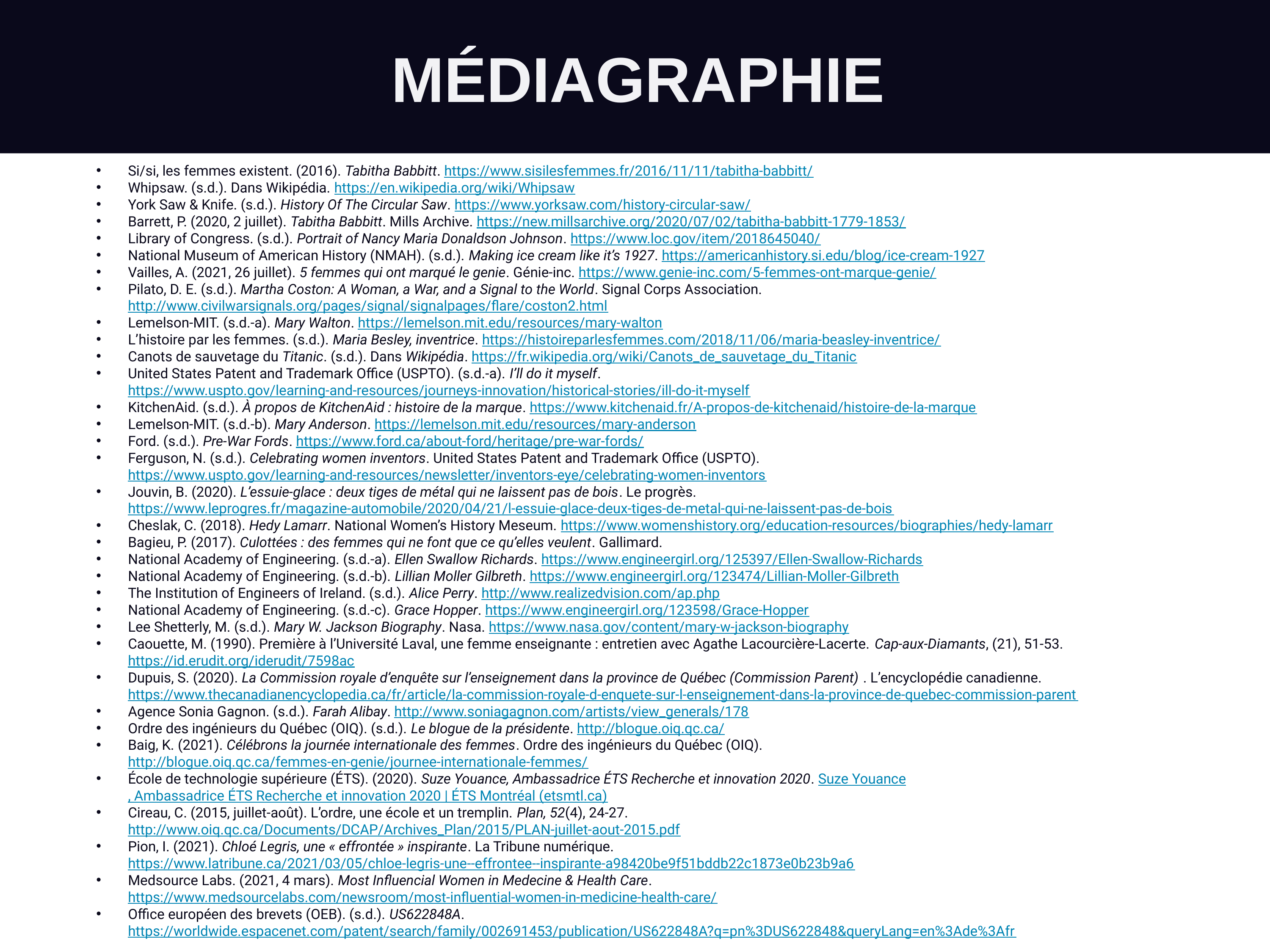

MÉDIAGRAPHIE
Si/si, les femmes existent. (2016). Tabitha Babbitt. https://www.sisilesfemmes.fr/2016/11/11/tabitha-babbitt/
Whipsaw. (s.d.). Dans Wikipédia. https://en.wikipedia.org/wiki/Whipsaw
York Saw & Knife. (s.d.). History Of The Circular Saw. https://www.yorksaw.com/history-circular-saw/
Barrett, P. (2020, 2 juillet). Tabitha Babbitt. Mills Archive. https://new.millsarchive.org/2020/07/02/tabitha-babbitt-1779-1853/
Library of Congress. (s.d.). Portrait of Nancy Maria Donaldson Johnson. https://www.loc.gov/item/2018645040/
National Museum of American History (NMAH). (s.d.). Making ice cream like it’s 1927. https://americanhistory.si.edu/blog/ice-cream-1927
Vailles, A. (2021, 26 juillet). 5 femmes qui ont marqué le genie. Génie-inc. https://www.genie-inc.com/5-femmes-ont-marque-genie/
Pilato, D. E. (s.d.). Martha Coston: A Woman, a War, and a Signal to the World. Signal Corps Association. http://www.civilwarsignals.org/pages/signal/signalpages/flare/coston2.html
Lemelson-MIT. (s.d.-a). Mary Walton. https://lemelson.mit.edu/resources/mary-walton
L’histoire par les femmes. (s.d.). Maria Besley, inventrice. https://histoireparlesfemmes.com/2018/11/06/maria-beasley-inventrice/
Canots de sauvetage du Titanic. (s.d.). Dans Wikipédia. https://fr.wikipedia.org/wiki/Canots_de_sauvetage_du_Titanic
United States Patent and Trademark Office (USPTO). (s.d.-a). I’ll do it myself. https://www.uspto.gov/learning-and-resources/journeys-innovation/historical-stories/ill-do-it-myself
KitchenAid. (s.d.). À propos de KitchenAid : histoire de la marque. https://www.kitchenaid.fr/A-propos-de-kitchenaid/histoire-de-la-marque
Lemelson-MIT. (s.d.-b). Mary Anderson. https://lemelson.mit.edu/resources/mary-anderson
Ford. (s.d.). Pre-War Fords. https://www.ford.ca/about-ford/heritage/pre-war-fords/
Ferguson, N. (s.d.). Celebrating women inventors. United States Patent and Trademark Office (USPTO). https://www.uspto.gov/learning-and-resources/newsletter/inventors-eye/celebrating-women-inventors
Jouvin, B. (2020). L’essuie-glace : deux tiges de métal qui ne laissent pas de bois. Le progrès. https://www.leprogres.fr/magazine-automobile/2020/04/21/l-essuie-glace-deux-tiges-de-metal-qui-ne-laissent-pas-de-bois
Cheslak, C. (2018). Hedy Lamarr. National Women’s History Meseum. https://www.womenshistory.org/education-resources/biographies/hedy-lamarr
Bagieu, P. (2017). Culottées : des femmes qui ne font que ce qu’elles veulent. Gallimard.
National Academy of Engineering. (s.d.-a). Ellen Swallow Richards. https://www.engineergirl.org/125397/Ellen-Swallow-Richards
National Academy of Engineering. (s.d.-b). Lillian Moller Gilbreth. https://www.engineergirl.org/123474/Lillian-Moller-Gilbreth
The Institution of Engineers of Ireland. (s.d.). Alice Perry. http://www.realizedvision.com/ap.php
National Academy of Engineering. (s.d.-c). Grace Hopper. https://www.engineergirl.org/123598/Grace-Hopper
Lee Shetterly, M. (s.d.). Mary W. Jackson Biography. Nasa. https://www.nasa.gov/content/mary-w-jackson-biography
Caouette, M. (1990). Première à l’Université Laval, une femme enseignante : entretien avec Agathe Lacourcière-Lacerte. Cap-aux-Diamants, (21), 51-53. https://id.erudit.org/iderudit/7598ac
Dupuis, S. (2020). La Commission royale d’enquête sur l’enseignement dans la province de Québec (Commission Parent) . L’encyclopédie canadienne. https://www.thecanadianencyclopedia.ca/fr/article/la-commission-royale-d-enquete-sur-l-enseignement-dans-la-province-de-quebec-commission-parent
Agence Sonia Gagnon. (s.d.). Farah Alibay. http://www.soniagagnon.com/artists/view_generals/178
Ordre des ingénieurs du Québec (OIQ). (s.d.). Le blogue de la présidente. http://blogue.oiq.qc.ca/
Baig, K. (2021). Célébrons la journée internationale des femmes. Ordre des ingénieurs du Québec (OIQ). http://blogue.oiq.qc.ca/femmes-en-genie/journee-internationale-femmes/
École de technologie supérieure (ÉTS). (2020). Suze Youance, Ambassadrice ÉTS Recherche et innovation 2020. Suze Youance, Ambassadrice ÉTS Recherche et innovation 2020 | ÉTS Montréal (etsmtl.ca)
Cireau, C. (2015, juillet-août). L’ordre, une école et un tremplin. Plan, 52(4), 24-27. http://www.oiq.qc.ca/Documents/DCAP/Archives_Plan/2015/PLAN-juillet-aout-2015.pdf
Pion, I. (2021). Chloé Legris, une « effrontée » inspirante. La Tribune numérique. https://www.latribune.ca/2021/03/05/chloe-legris-une--effrontee--inspirante-a98420be9f51bddb22c1873e0b23b9a6
Medsource Labs. (2021, 4 mars). Most Influencial Women in Medecine & Health Care. https://www.medsourcelabs.com/newsroom/most-influential-women-in-medicine-health-care/
Office européen des brevets (OEB). (s.d.). US622848A. https://worldwide.espacenet.com/patent/search/family/002691453/publication/US622848A?q=pn%3DUS622848&queryLang=en%3Ade%3Afr